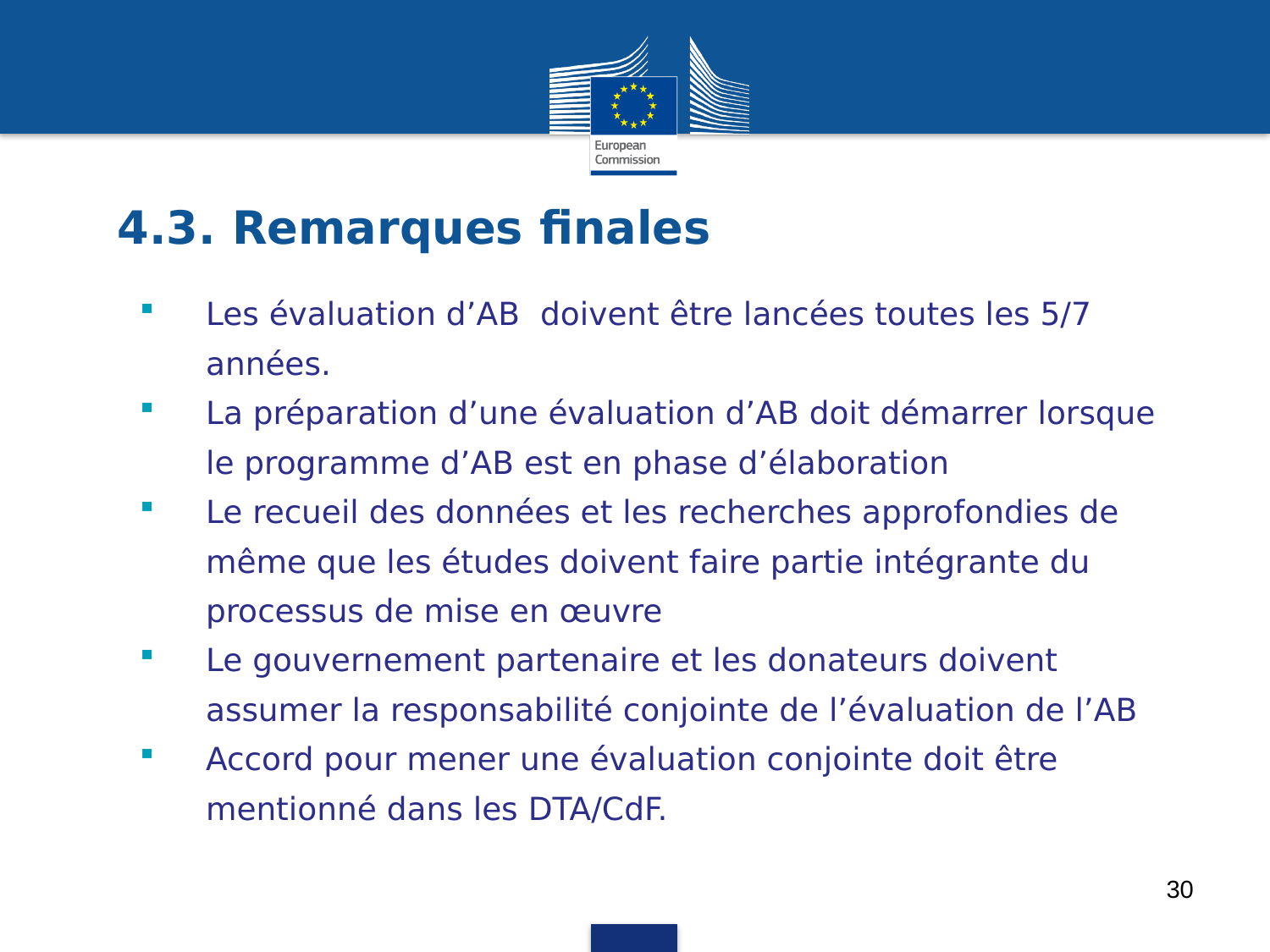

# 4.3. Remarques finales
Les évaluation d’AB  doivent être lancées toutes les 5/7 années.
La préparation d’une évaluation d’AB doit démarrer lorsque le programme d’AB est en phase d’élaboration
Le recueil des données et les recherches approfondies de même que les études doivent faire partie intégrante du processus de mise en œuvre
Le gouvernement partenaire et les donateurs doivent assumer la responsabilité conjointe de l’évaluation de l’AB
Accord pour mener une évaluation conjointe doit être mentionné dans les DTA/CdF.
30